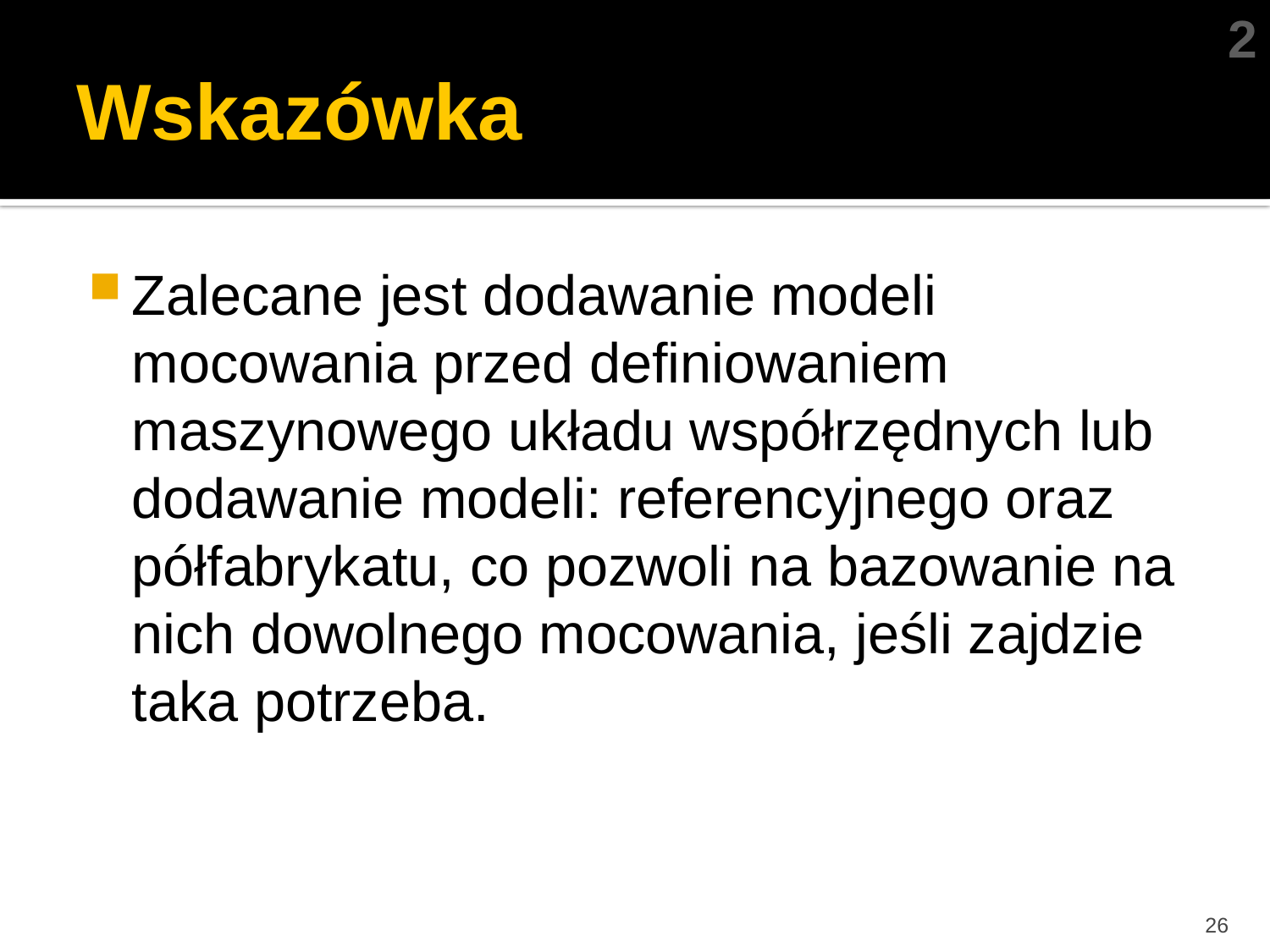

2
# Wskazówka
Zalecane jest dodawanie modeli mocowania przed definiowaniem maszynowego układu współrzędnych lub dodawanie modeli: referencyjnego oraz półfabrykatu, co pozwoli na bazowanie na nich dowolnego mocowania, jeśli zajdzie taka potrzeba.
26